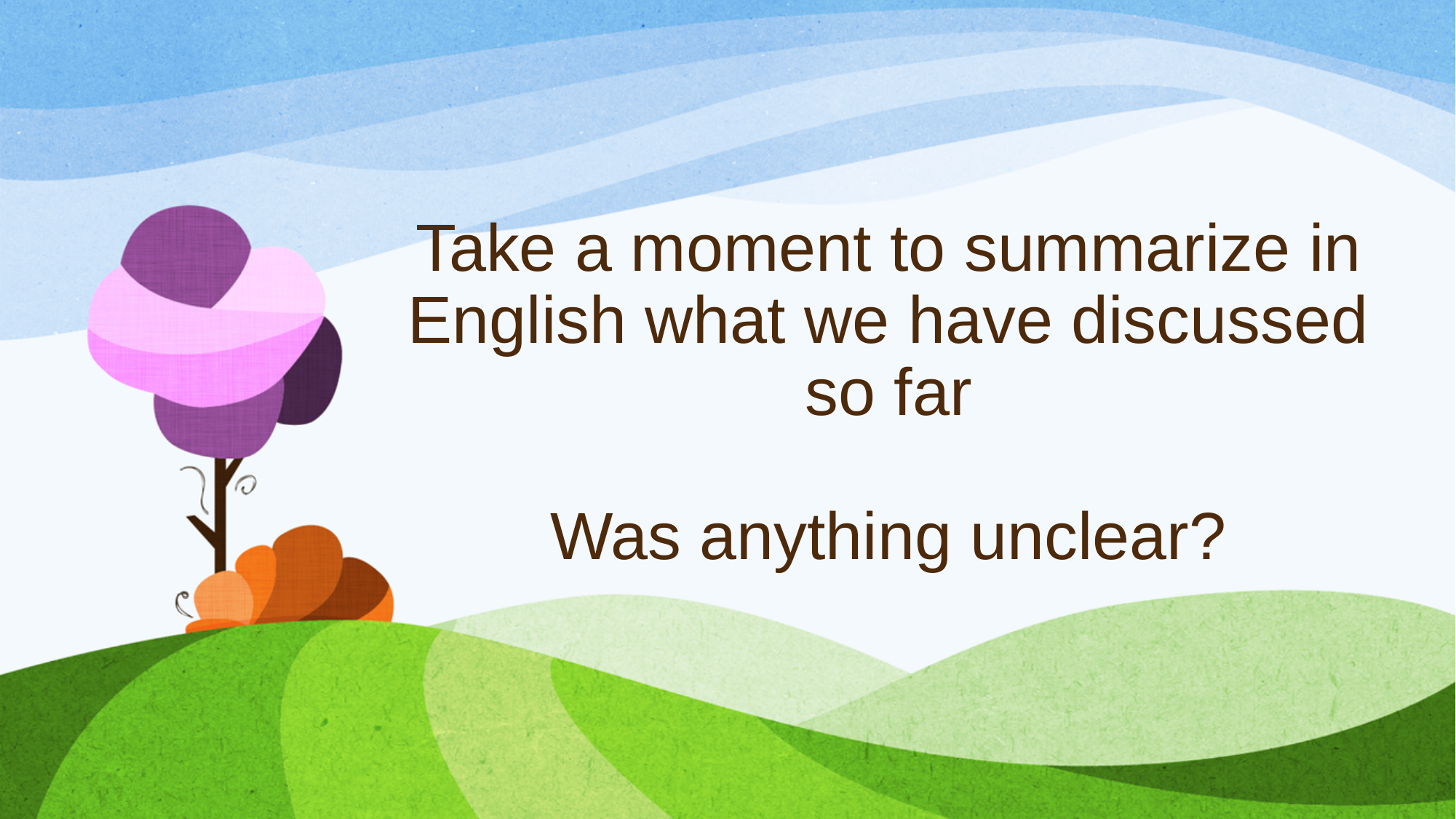

# Take a moment to summarize in English what we have discussed so far Was anything unclear?